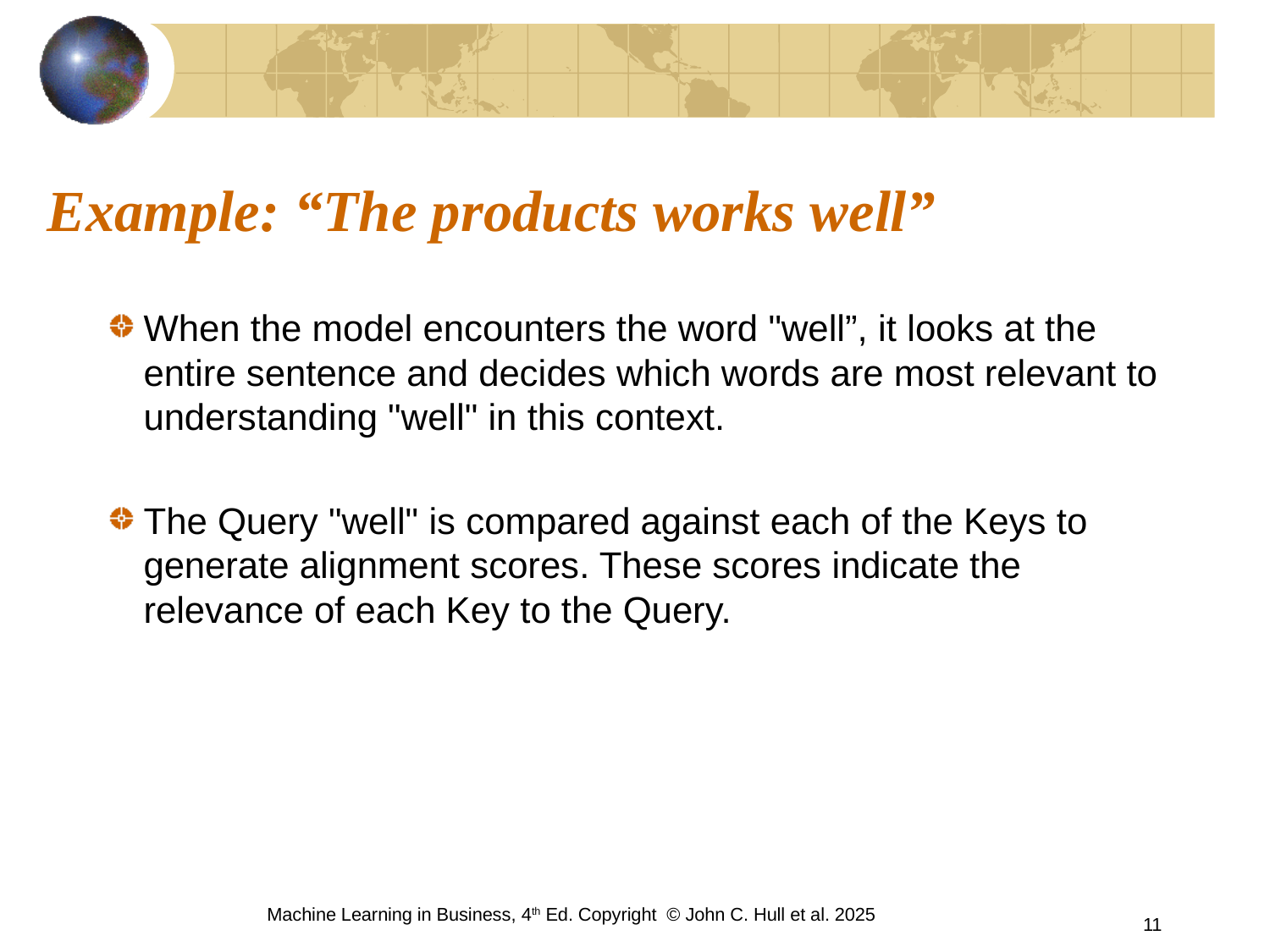

# Example: “The products works well”
When the model encounters the word "well”, it looks at the entire sentence and decides which words are most relevant to understanding "well" in this context.

The Query "well" is compared against each of the Keys to generate alignment scores. These scores indicate the relevance of each Key to the Query.

Machine Learning in Business, 4th Ed. Copyright  © John C. Hull et al. 2025
11